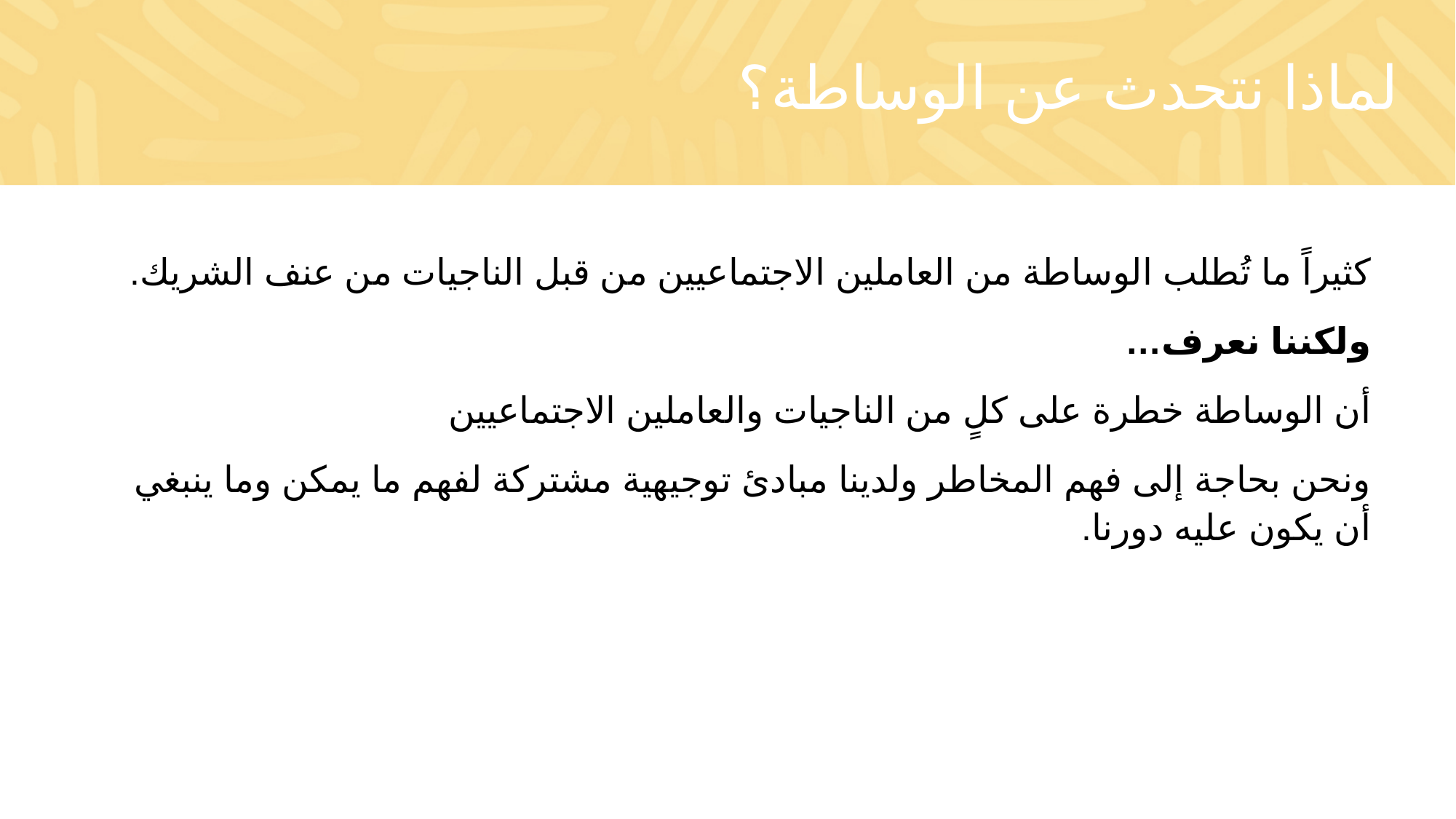

# لماذا نتحدث عن الوساطة؟
كثيراً ما تُطلب الوساطة من العاملين الاجتماعيين من قبل الناجيات من عنف الشريك.
ولكننا نعرف…
أن الوساطة خطرة على كلٍ من الناجيات والعاملين الاجتماعيين
ونحن بحاجة إلى فهم المخاطر ولدينا مبادئ توجيهية مشتركة لفهم ما يمكن وما ينبغي أن يكون عليه دورنا.